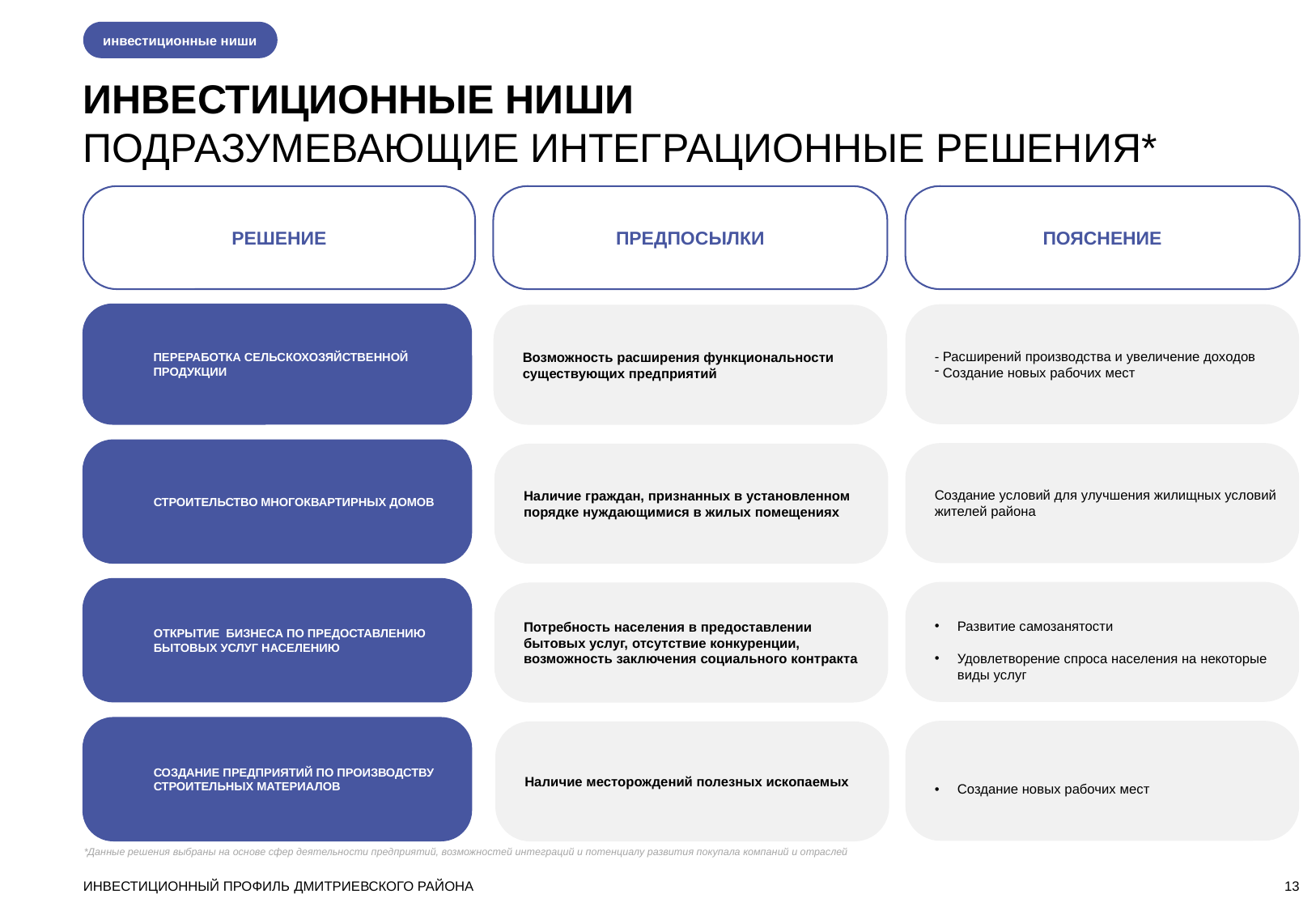

инвестиционные ниши
ИНВЕСТИЦИОННЫЕ НИШИ
ПОДРАЗУМЕВАЮЩИЕ ИНТЕГРАЦИОННЫЕ РЕШЕНИЯ*
РЕШЕНИЕ
ПРЕДПОСЫЛКИ
ПОЯСНЕНИЕ
ПЕРЕРАБОТКА СЕЛЬСКОХОЗЯЙСТВЕННОЙ ПРОДУКЦИИ
- Расширений производства и увеличение доходов
 Создание новых рабочих мест
Возможность расширения функциональности существующих предприятий
СТРОИТЕЛЬСТВО МНОГОКВАРТИРНЫХ ДОМОВ
Создание условий для улучшения жилищных условий жителей района
Наличие граждан, признанных в установленном порядке нуждающимися в жилых помещениях
ОТКРЫТИЕ  БИЗНЕСА ПО ПРЕДОСТАВЛЕНИЮ БЫТОВЫХ УСЛУГ НАСЕЛЕНИЮ

Развитие самозанятости

Удовлетворение спроса населения на некоторые виды услуг
Потребность населения в предоставлении бытовых услуг, отсутствие конкуренции, возможность заключения социального контракта
СОЗДАНИЕ ПРЕДПРИЯТИЙ ПО ПРОИЗВОДСТВУ СТРОИТЕЛЬНЫХ МАТЕРИАЛОВ

Создание новых рабочих мест
Наличие месторождений полезных ископаемых
*Данные решения выбраны на основе сфер деятельности предприятий, возможностей интеграций и потенциалу развития покупала компаний и отраслей
ИНВЕСТИЦИОННЫЙ ПРОФИЛЬ ДМИТРИЕВСКОГО РАЙОНА
13